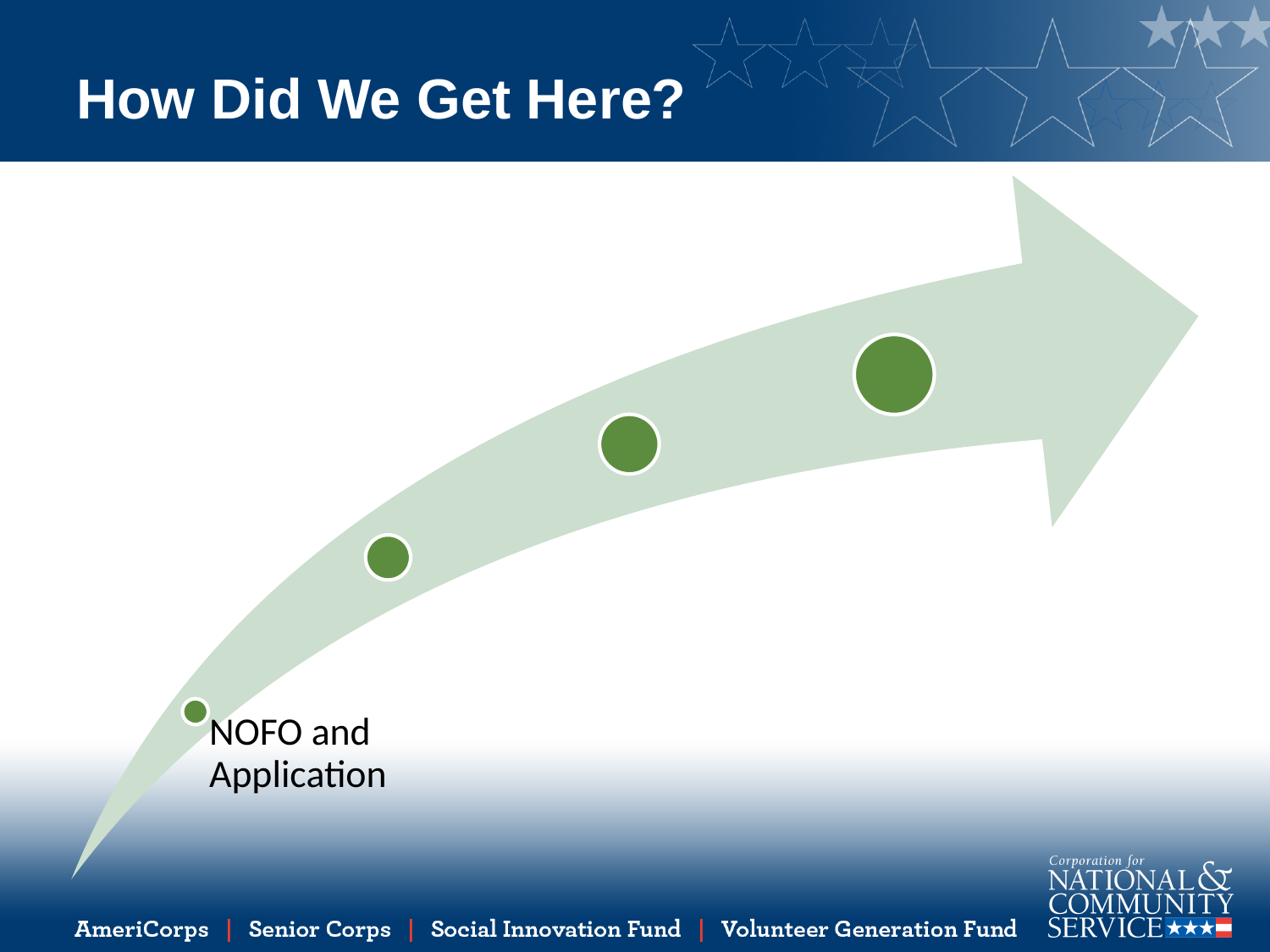

# How Did We Get Here?
NOFO and Application